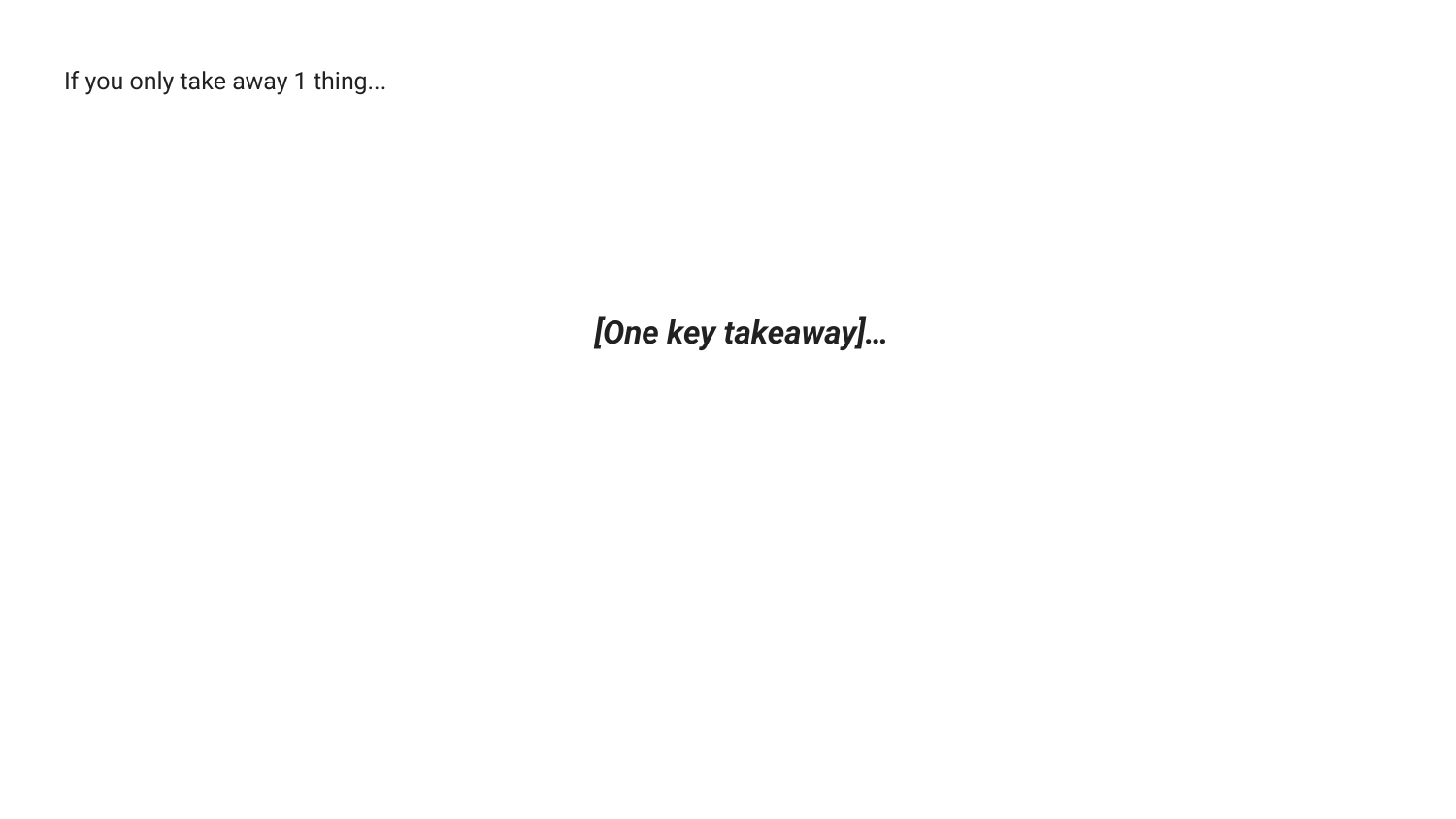

# If you only take away 1 thing...
[One key takeaway]…